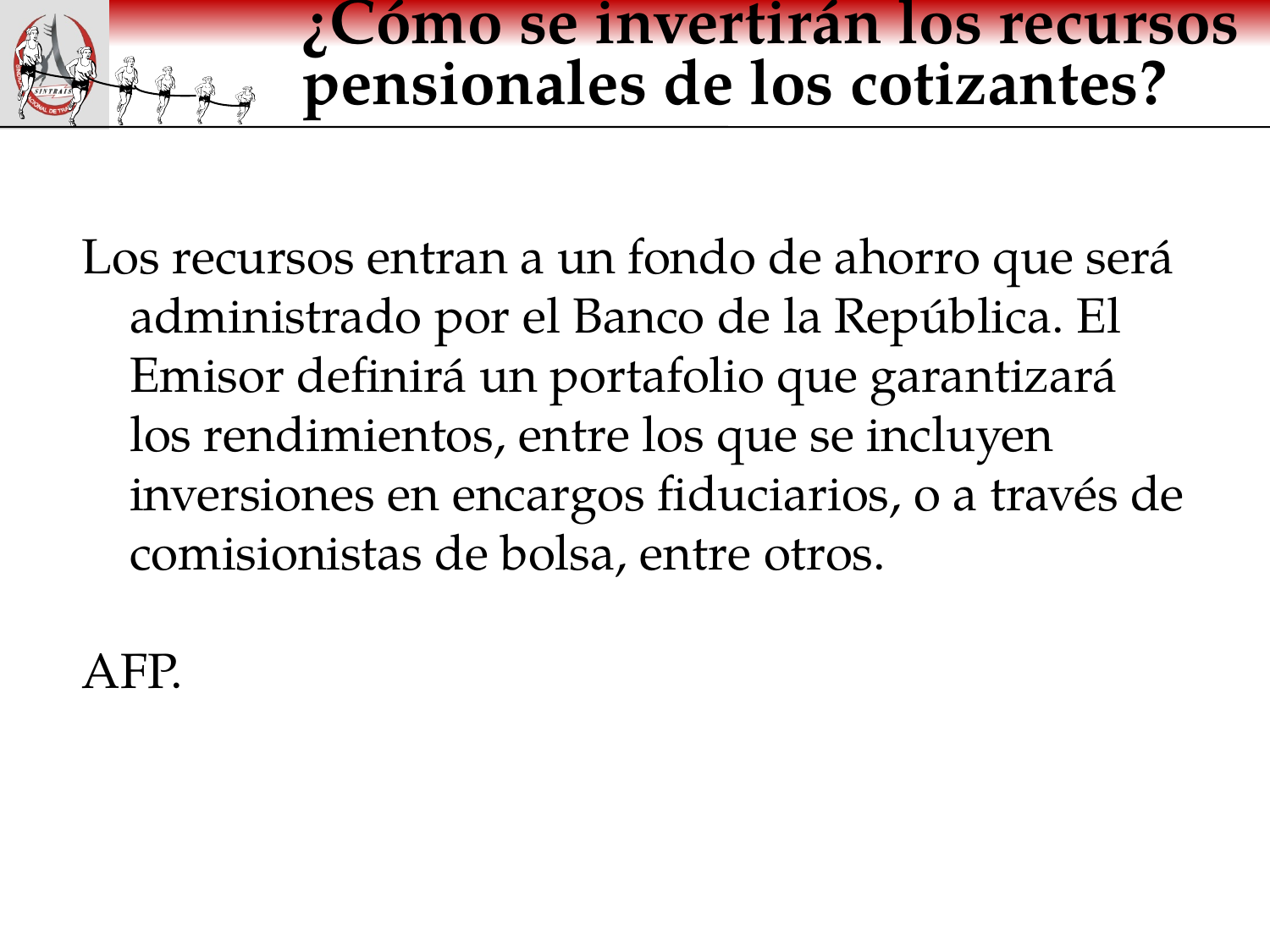

# ¿Cómo se invertirán los recursos pensionales de los cotizantes?

Los recursos entran a un fondo de ahorro que será administrado por el Banco de la República. El Emisor definirá un portafolio que garantizará los rendimientos, entre los que se incluyen inversiones en encargos fiduciarios, o a través de comisionistas de bolsa, entre otros.

AFP.